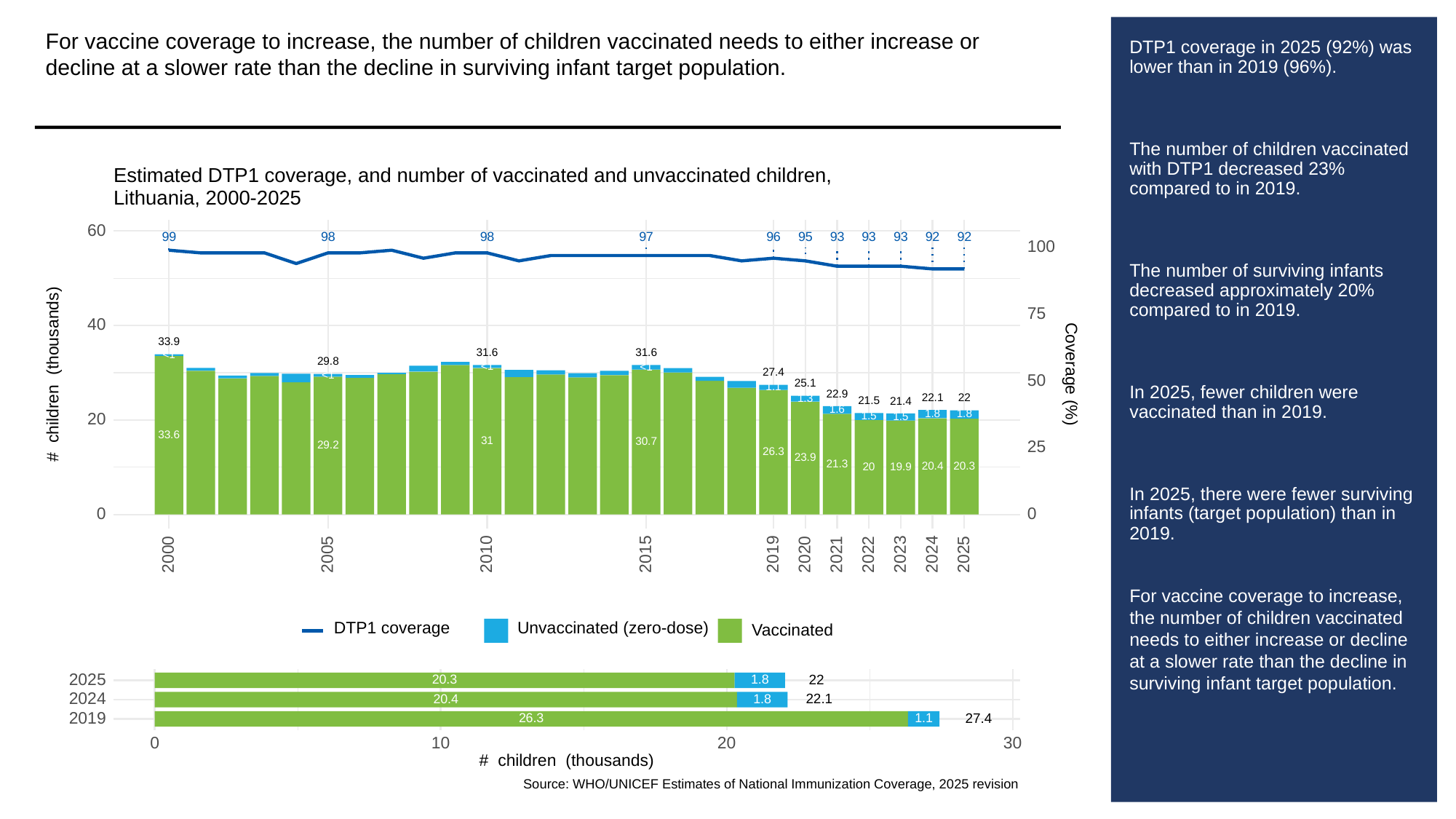

For vaccine coverage to increase, the number of children vaccinated needs to either increase or decline at a slower rate than the decline in surviving infant target population.
# DTP1 coverage in 2025 (92%) was lower than in 2019 (96%).

The number of children vaccinated with DTP1 decreased 23% compared to in 2019.

The number of surviving infants decreased approximately 20% compared to in 2019.

In 2025, fewer children were vaccinated than in 2019.

In 2025, there were fewer surviving infants (target population) than in 2019.

For vaccine coverage to increase, the number of children vaccinated needs to either increase or decline at a slower rate than the decline in surviving infant target population.

Estimated DTP1 coverage, and number of vaccinated and unvaccinated children,
Lithuania, 2000-2025

60

93
93
93
99
98
98
97
96
95
92
92
100

75
40

33.9
31.6
31.6
<1

29.8

<1
<1

#  children  (thousands)
Coverage (%)

27.4

<1

50

25.1

1.1

22.9

22.1
22
1.3

21.5
21.4

1.6

1.8

1.8

1.5
1.5

20

33.6
31
30.7
29.2
25
26.3
23.9
21.3
20.4
20.3
20
19.9

0
0

2023
2000
2005
2010
2015
2019
2020
2021
2022
2024
2025

Unvaccinated (zero-dose)
DTP1 coverage
Vaccinated

2025
22
20.3
1.8

2024
22.1
20.4
1.8

2019
27.4
26.3
1.1

30
0
10
20
#  children  (thousands)
Source: WHO/UNICEF Estimates of National Immunization Coverage, 2025 revision